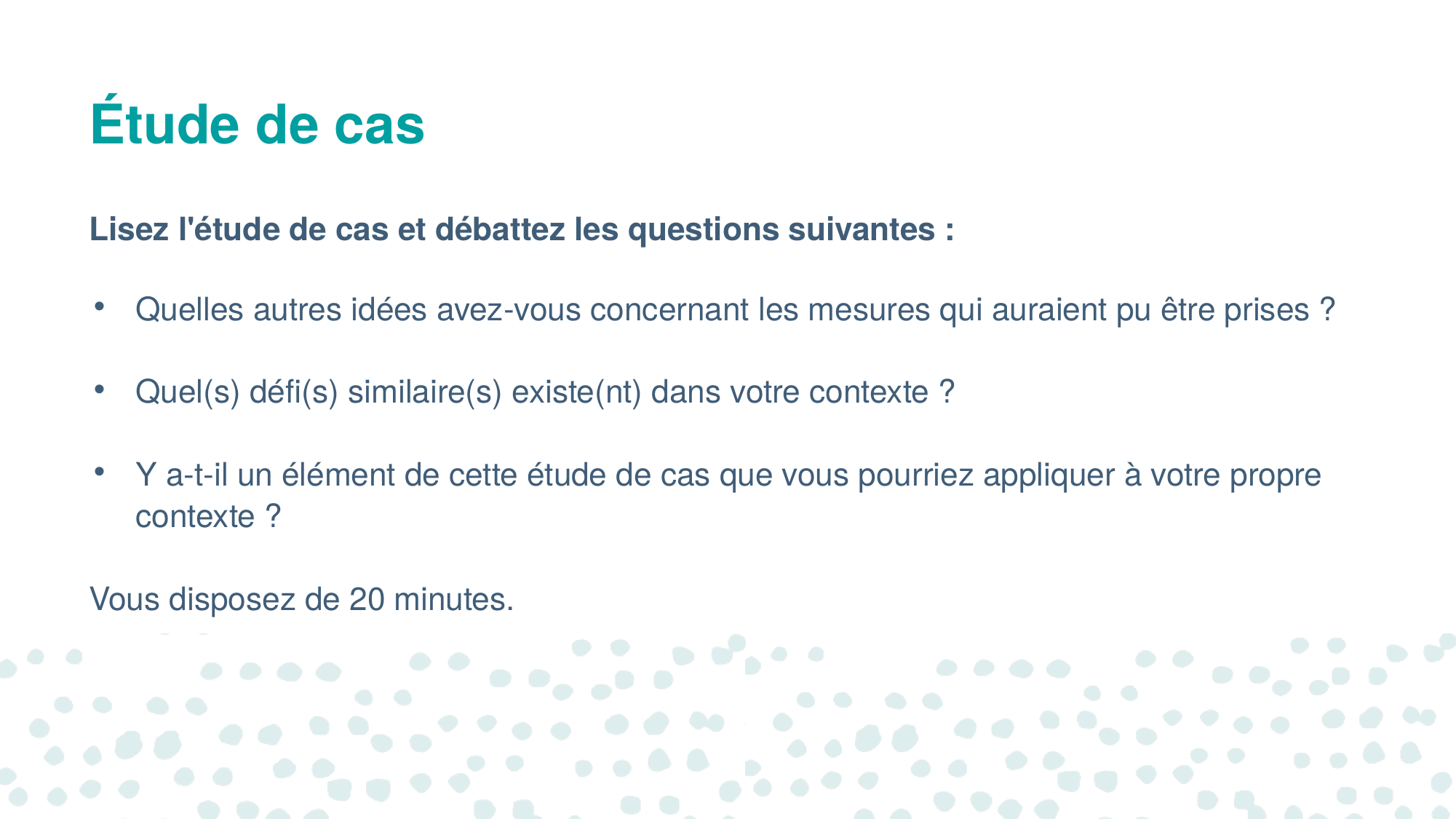

# Étude de cas
Lisez l'étude de cas et débattez les questions suivantes :

Quelles autres idées avez-vous concernant les mesures qui auraient pu être prises ?

Quel(s) défi(s) similaire(s) existe(nt) dans votre contexte ?

Y a-t-il un élément de cette étude de cas que vous pourriez appliquer à votre propre contexte ?

Vous disposez de 20 minutes.